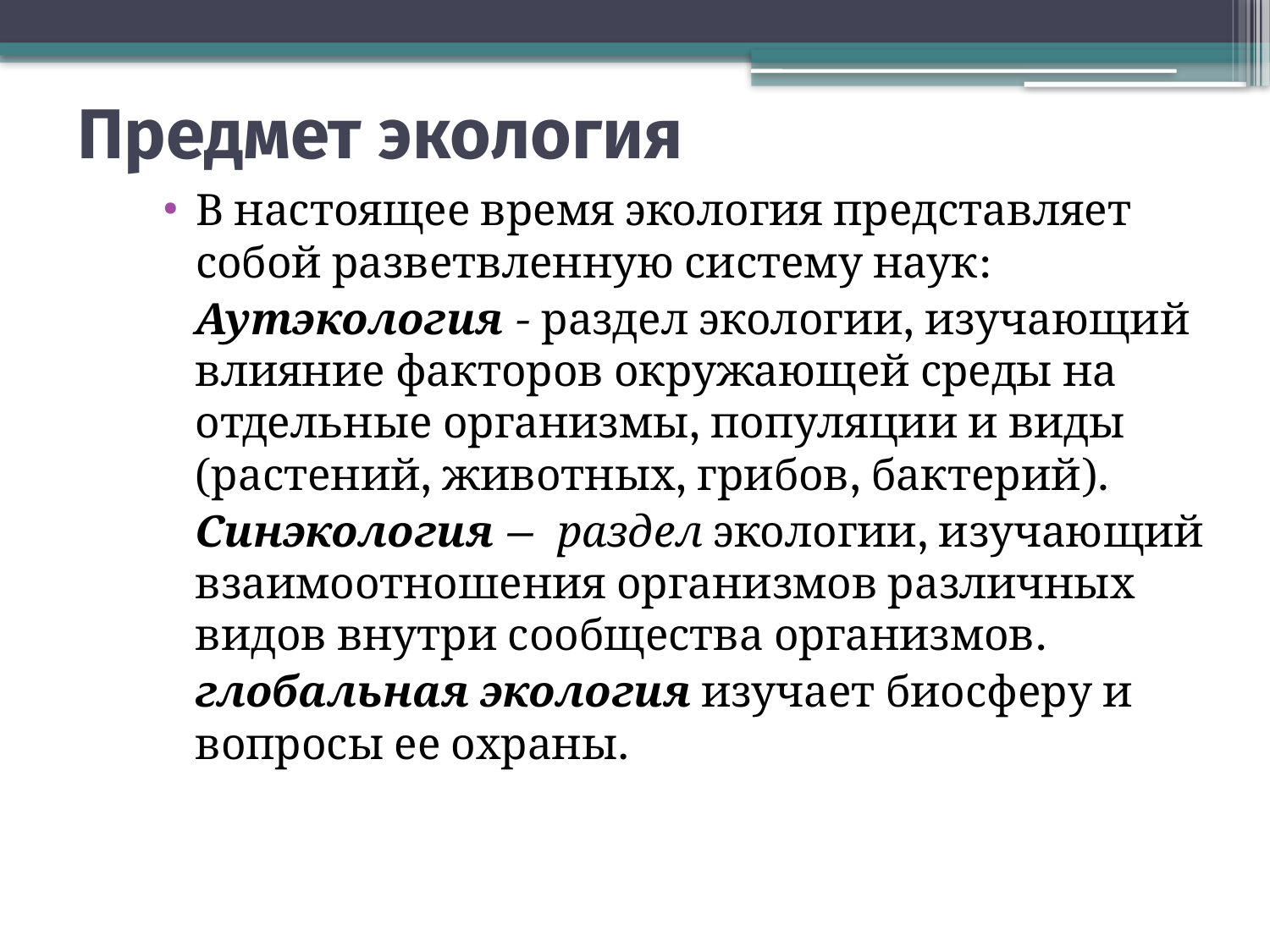

# Предмет экология
В настоящее время экология представляет собой разветвленную систему наук:
Аутэкология - раздел экологии, изучающий влияние факторов окружающей среды на отдельные организмы, популяции и виды (растений, животных, грибов, бактерий).
Синэкология –  раздел экологии, изучающий взаимоотношения организмов различных видов внутри сообщества организмов.
глобальная экология изучает биосферу и вопросы ее охраны.